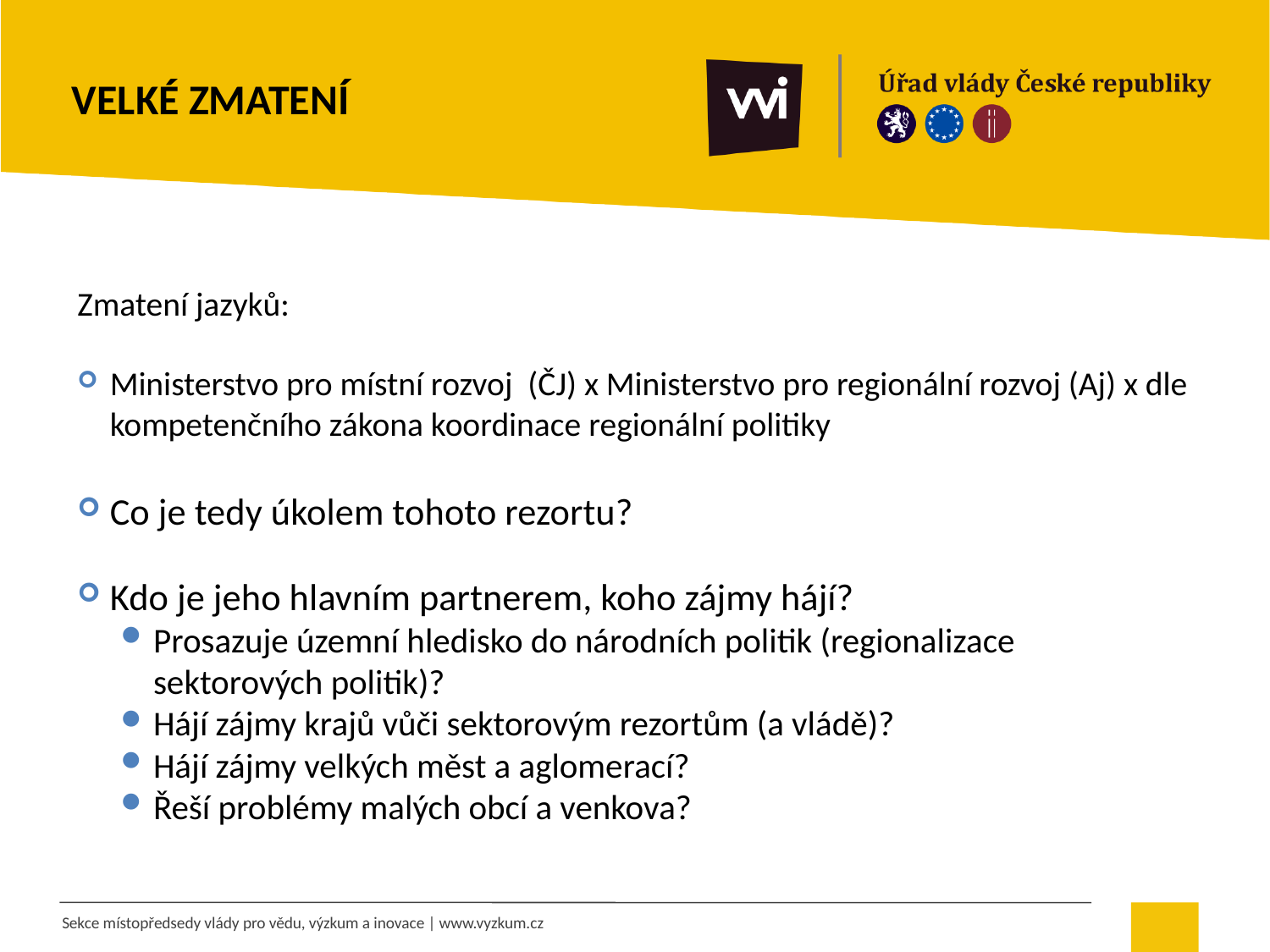

# Velké zmatení

Zmatení jazyků:

Ministerstvo pro místní rozvoj  (ČJ) x Ministerstvo pro regionální rozvoj (Aj) x dle kompetenčního zákona koordinace regionální politiky

Co je tedy úkolem tohoto rezortu?

Kdo je jeho hlavním partnerem, koho zájmy hájí?
Prosazuje územní hledisko do národních politik (regionalizace sektorových politik)?
Hájí zájmy krajů vůči sektorovým rezortům (a vládě)?
Hájí zájmy velkých měst a aglomerací?
Řeší problémy malých obcí a venkova?